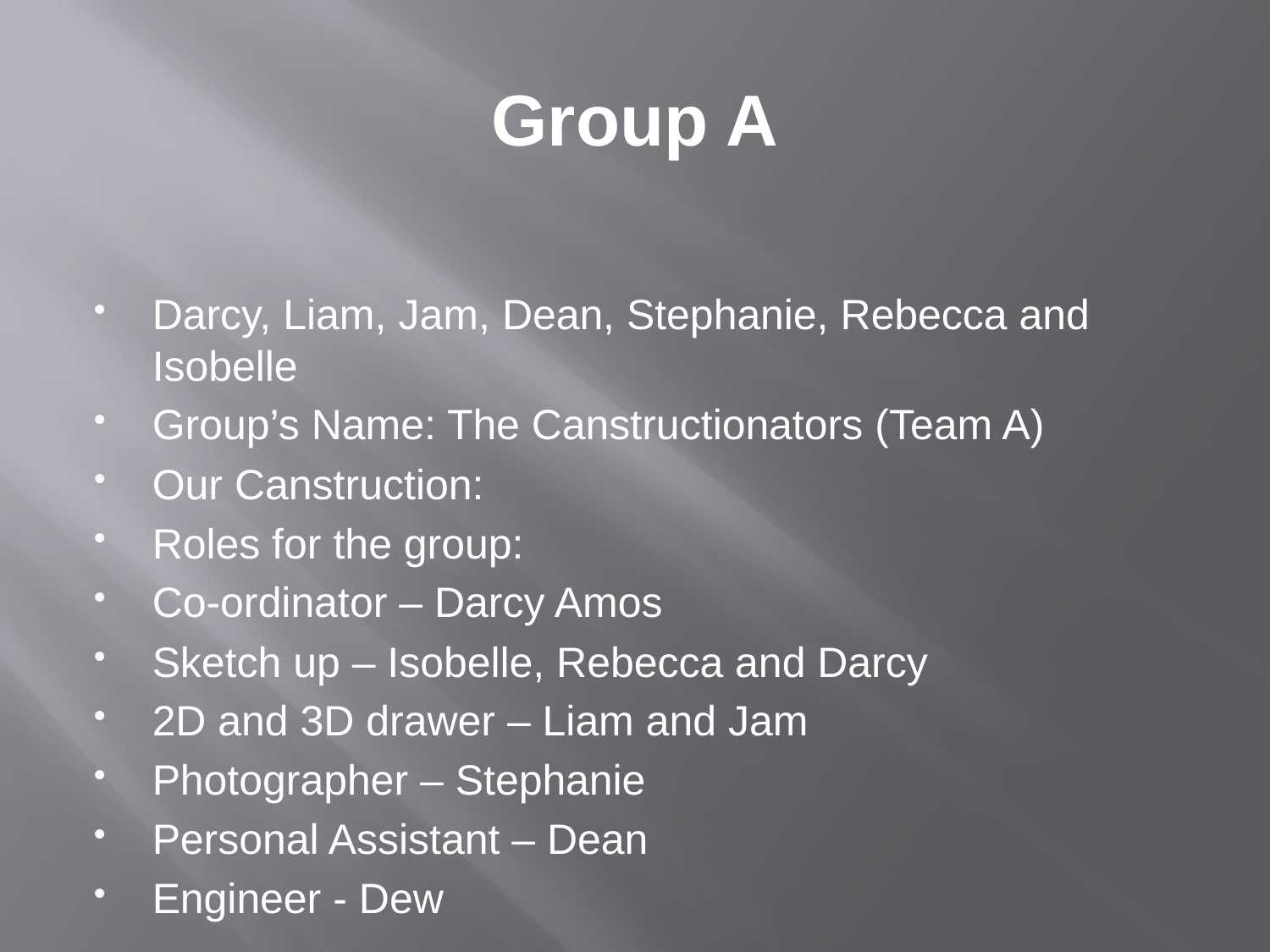

# Group A

Darcy, Liam, Jam, Dean, Stephanie, Rebecca and Isobelle
Group’s Name: The Canstructionators (Team A)
Our Canstruction:
Roles for the group:
Co-ordinator – Darcy Amos
Sketch up – Isobelle, Rebecca and Darcy
2D and 3D drawer – Liam and Jam
Photographer – Stephanie
Personal Assistant – Dean
Engineer - Dew